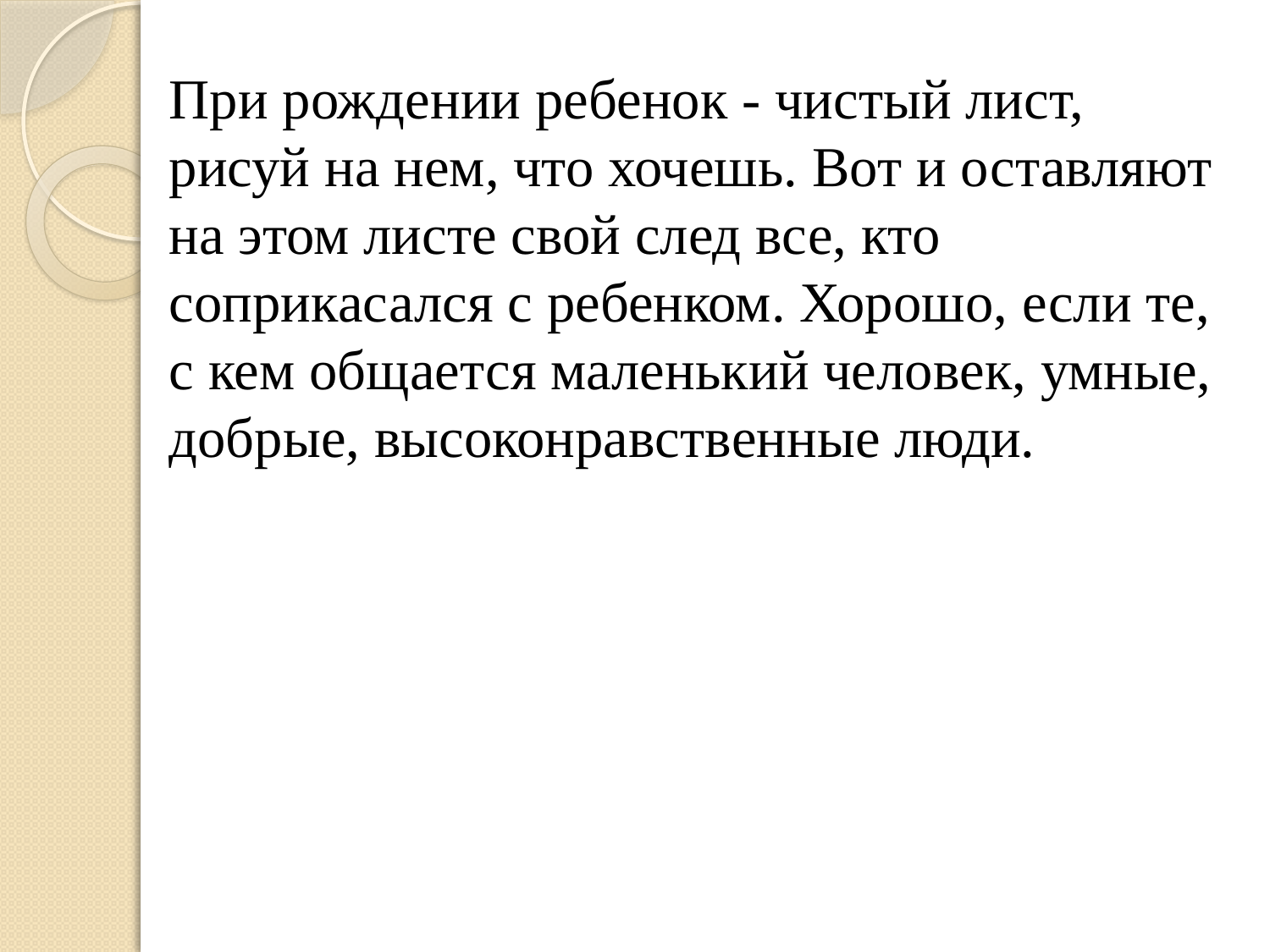

#
При рождении ребенок - чистый лист, рисуй на нем, что хочешь. Вот и оставляют на этом листе свой след все, кто соприкасался с ребенком. Хорошо, если те, с кем общается маленький человек, умные, добрые, высоконравственные люди.